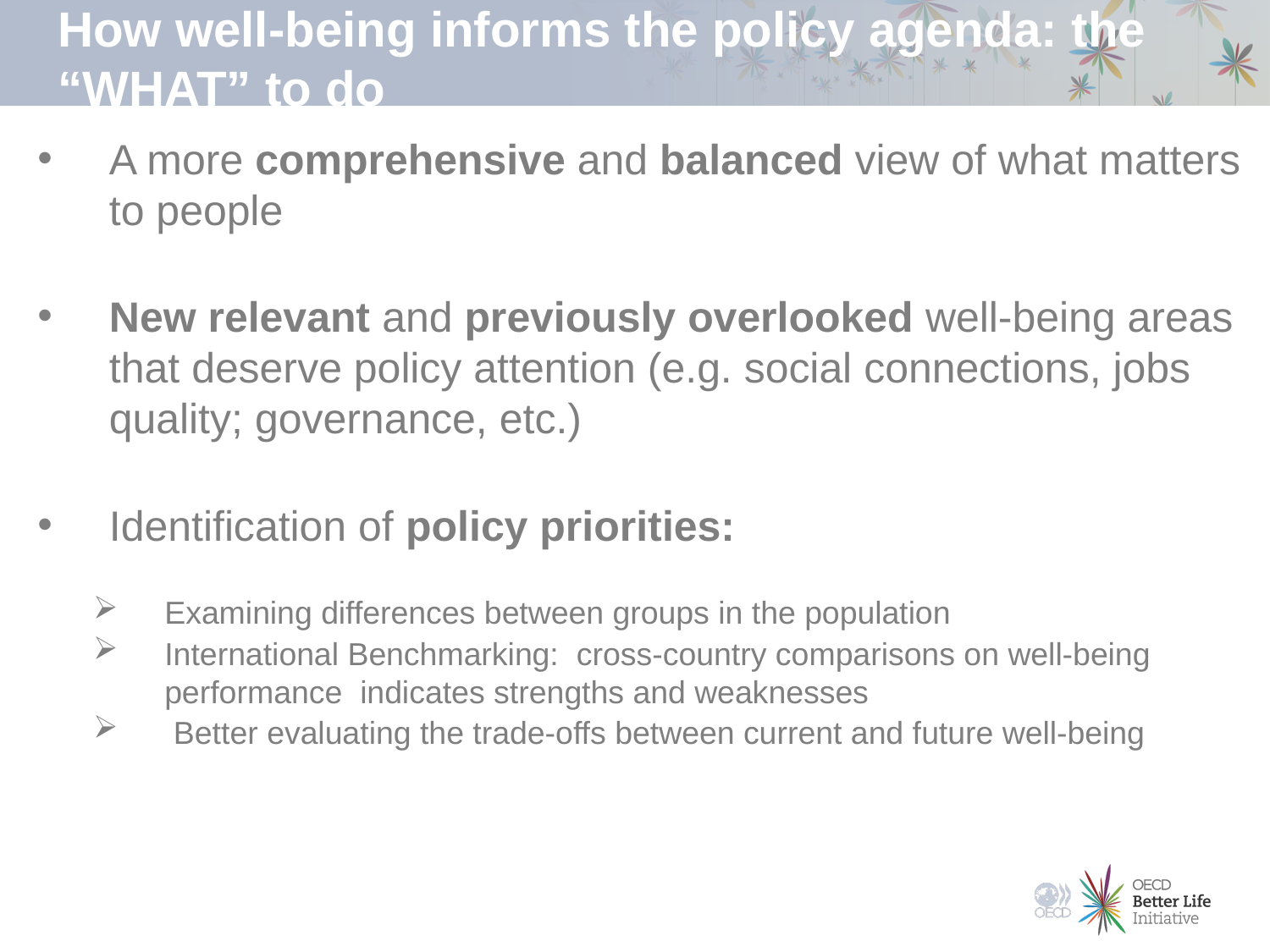

# How well-being informs the policy agenda: the “WHAT” to do
A more comprehensive and balanced view of what matters to people

New relevant and previously overlooked well-being areas that deserve policy attention (e.g. social connections, jobs quality; governance, etc.)

Identification of policy priorities:

Examining differences between groups in the population
International Benchmarking:  cross-country comparisons on well-being performance  indicates strengths and weaknesses
 Better evaluating the trade-offs between current and future well-being

29